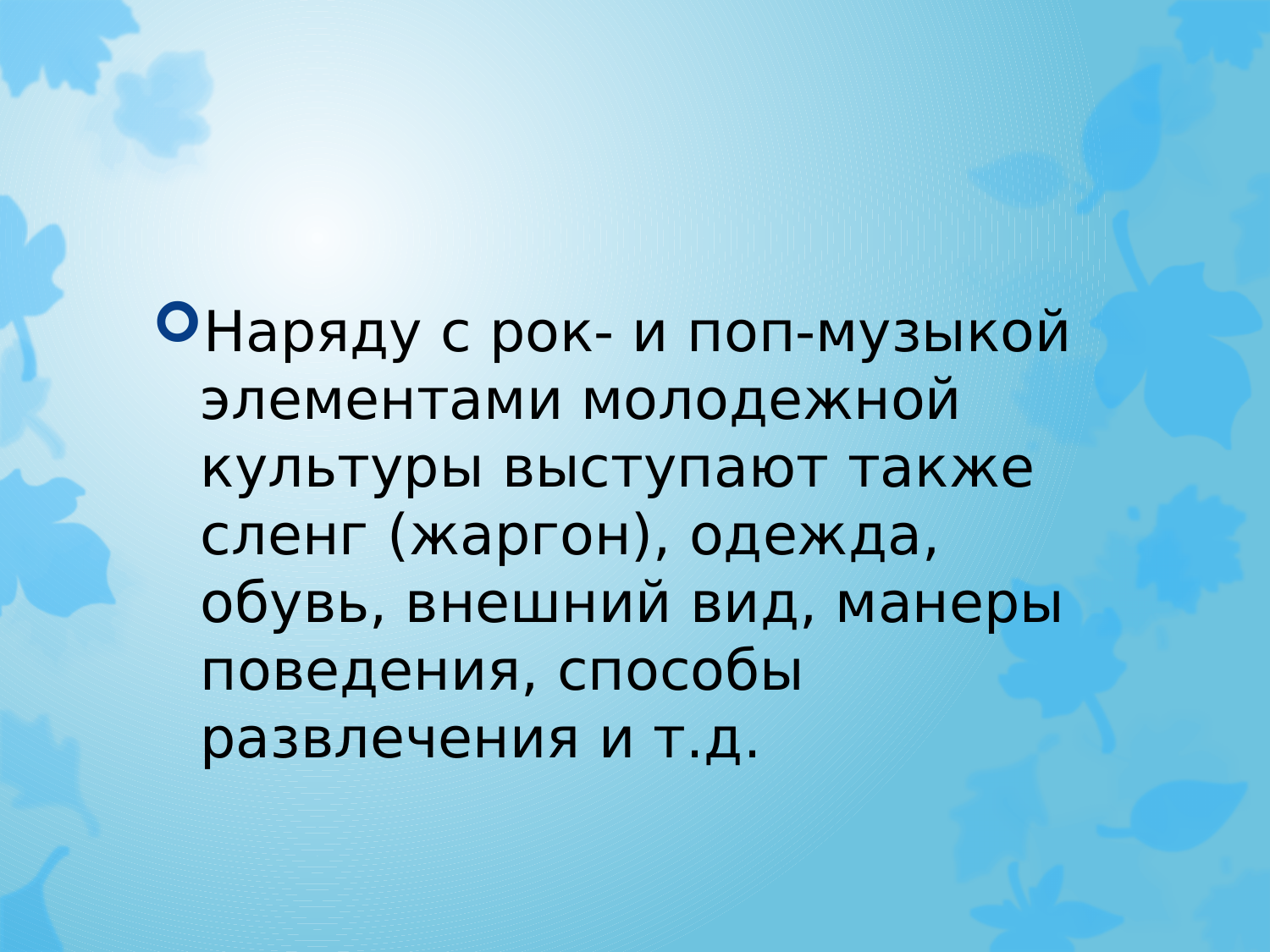

#
Наряду с рок- и поп-музыкой элементами молодежной культуры выступают также сленг (жаргон), одежда, обувь, внешний вид, манеры поведения, способы развлечения и т.д.